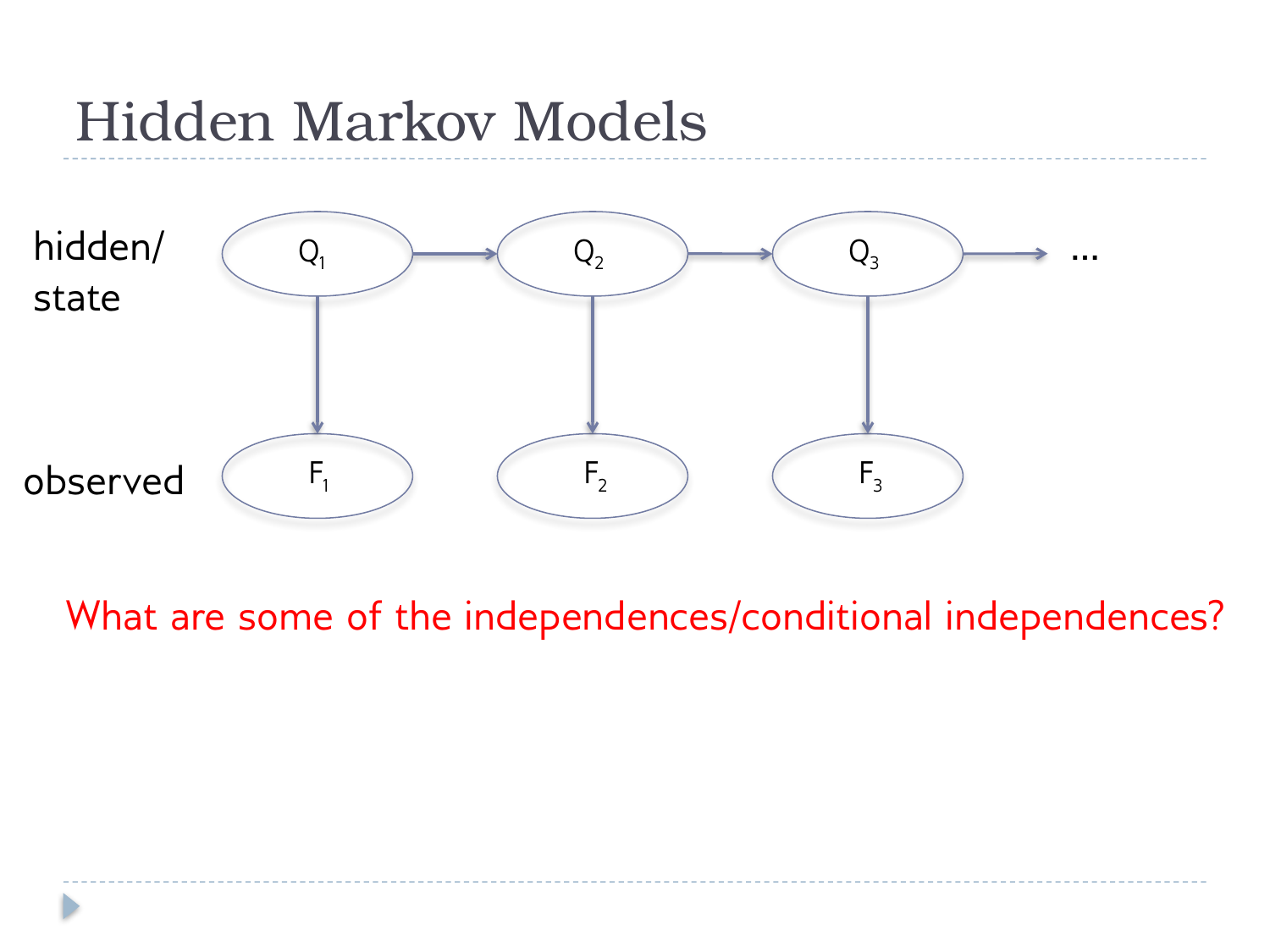

# Hidden Markov Models
hidden/state

…
Q1
Q2
Q3

observed
F1
F2
F3
What are some of the independences/conditional independences?